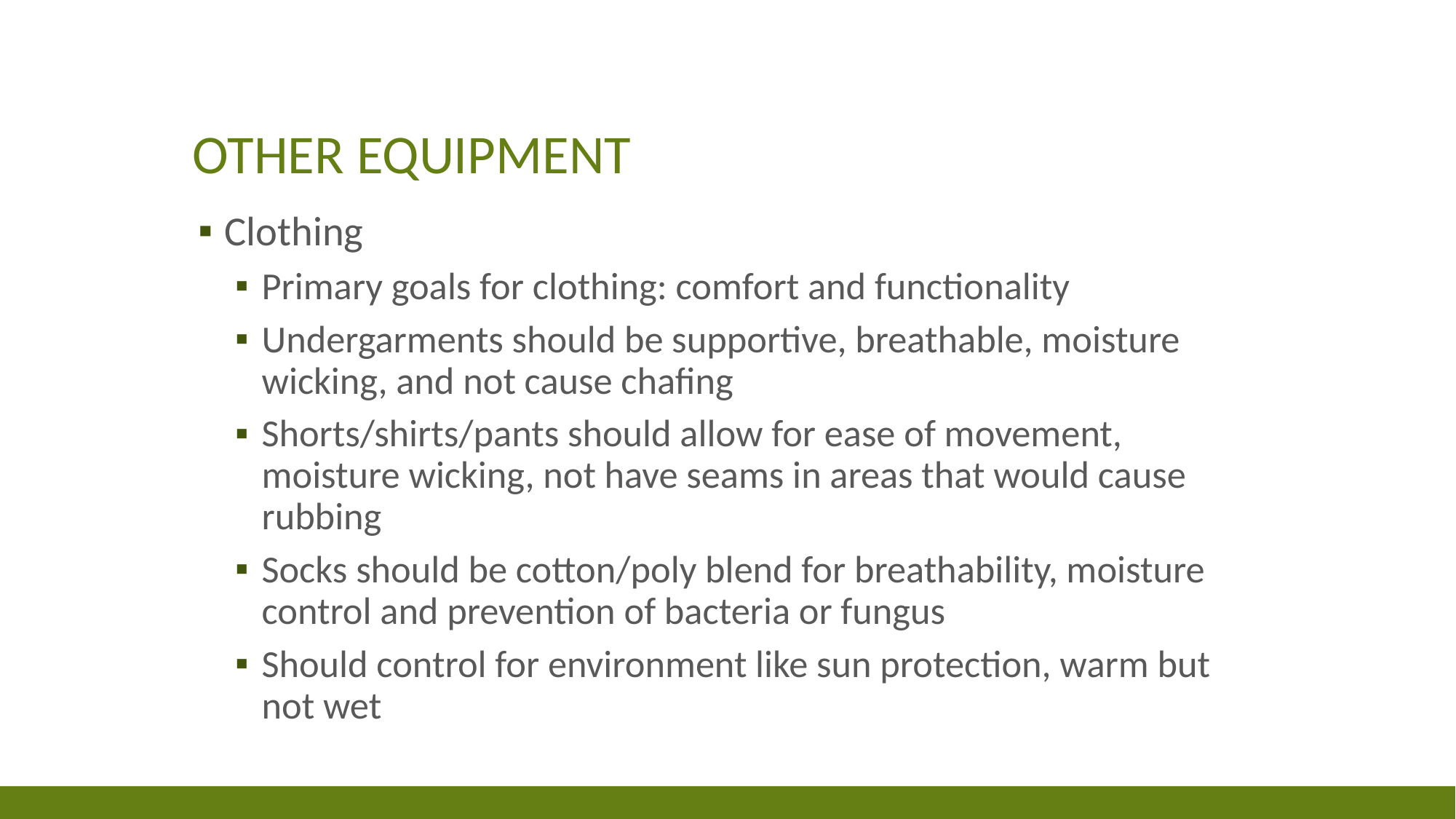

# Other equipment
Clothing
Primary goals for clothing: comfort and functionality
Undergarments should be supportive, breathable, moisture wicking, and not cause chafing
Shorts/shirts/pants should allow for ease of movement, moisture wicking, not have seams in areas that would cause rubbing
Socks should be cotton/poly blend for breathability, moisture control and prevention of bacteria or fungus
Should control for environment like sun protection, warm but not wet